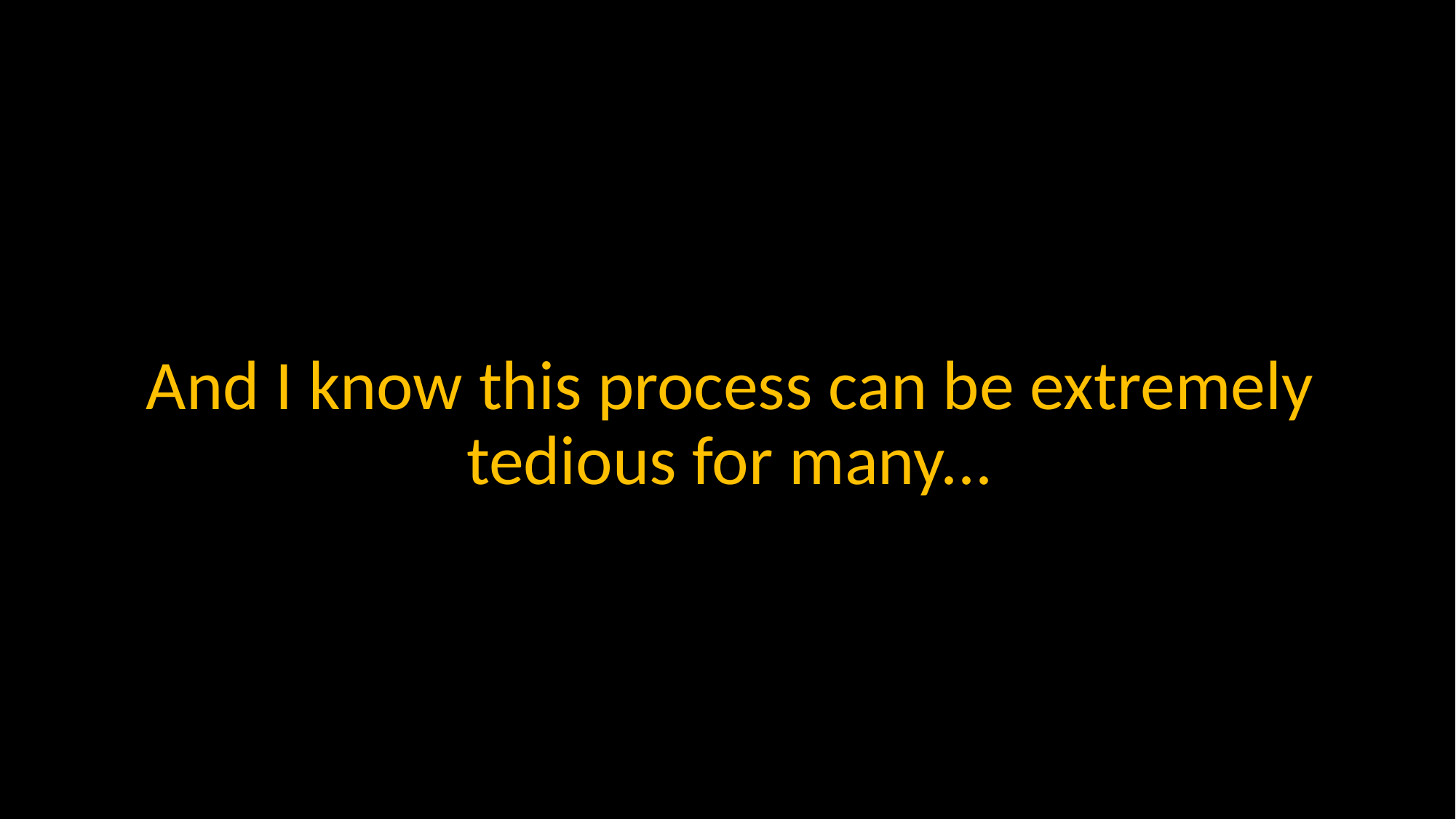

And I know this process can be extremely tedious for many...